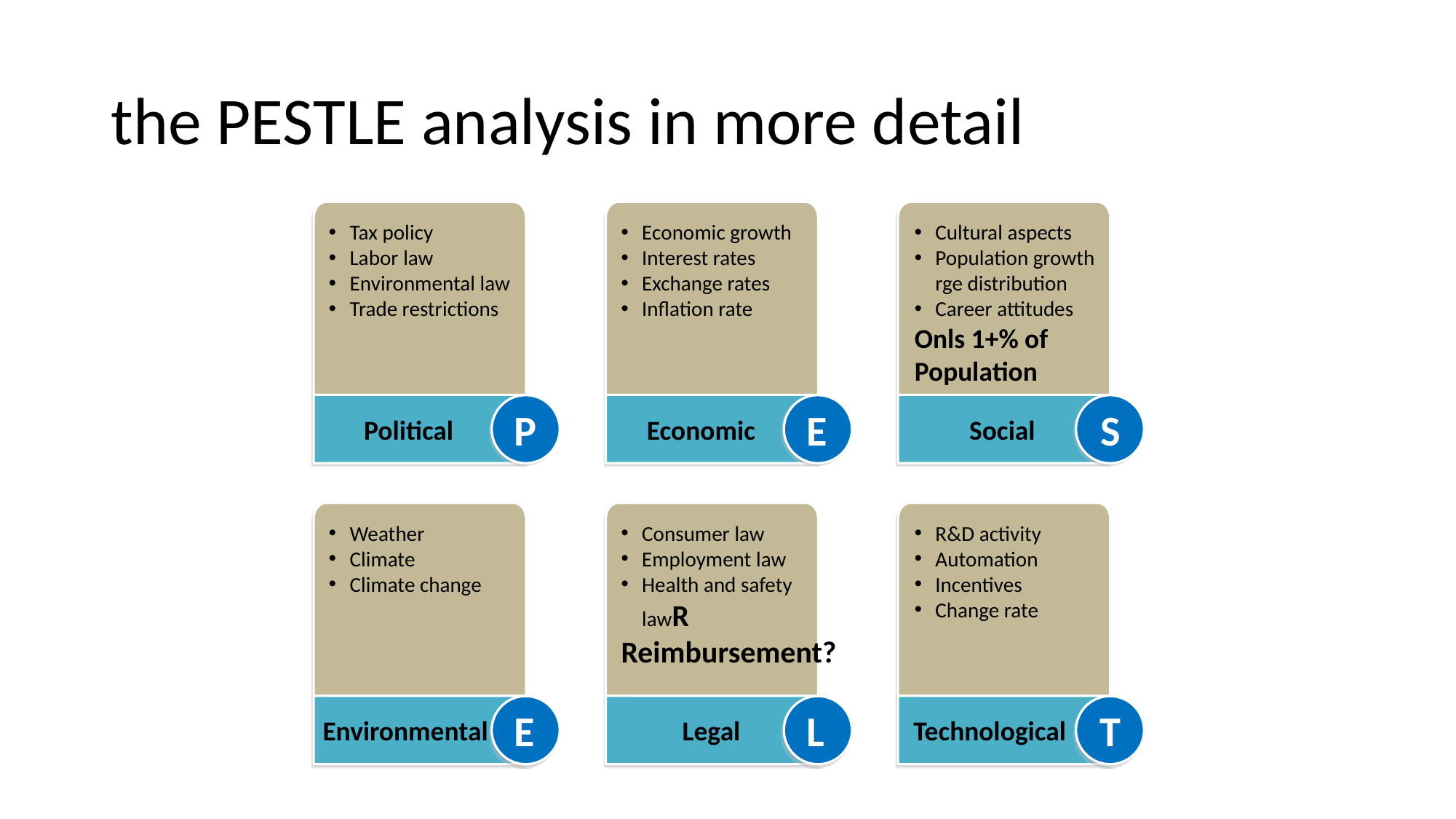

# the PESTLE analysis in more detail

Tax policy
Labor law
Environmental law
Trade restrictions
Economic growth
Interest rates
Exchange rates
Inflation rate

Cultural aspects
Population growth
rge distribution
Career attitudes
Onls 1+% of
Population
P
E
S
Political
Economic
Social

Weather
Climate
Climate change
Consumer law
Employment law
Health and safety
lawR
Reimbursement?

R&D activity
Automation
Incentives
Change rate
E
L
T
Environmental
Legal
Technological